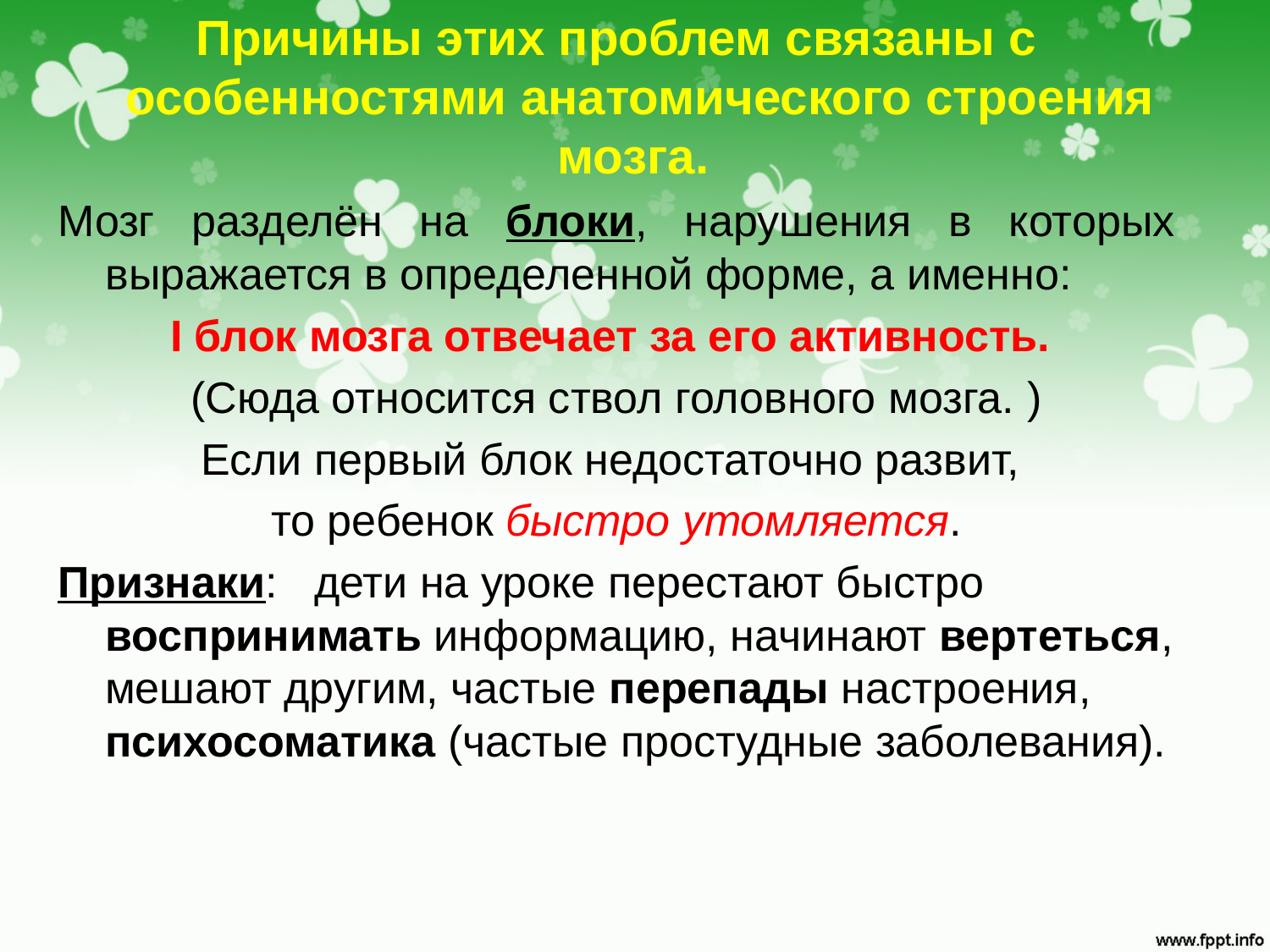

Причины этих проблем связаны с особенностями анатомического строения мозга.
Мозг разделён на блоки, нарушения в которых выражается в определенной форме, а именно:
I блок мозга отвечает за его активность.
(Сюда относится ствол головного мозга. )
Если первый блок недостаточно развит,
то ребенок быстро утомляется.
Признаки:   дети на уроке перестают быстро воспринимать информацию, начинают вертеться, мешают другим, частые перепады настроения, психосоматика (частые простудные заболевания).